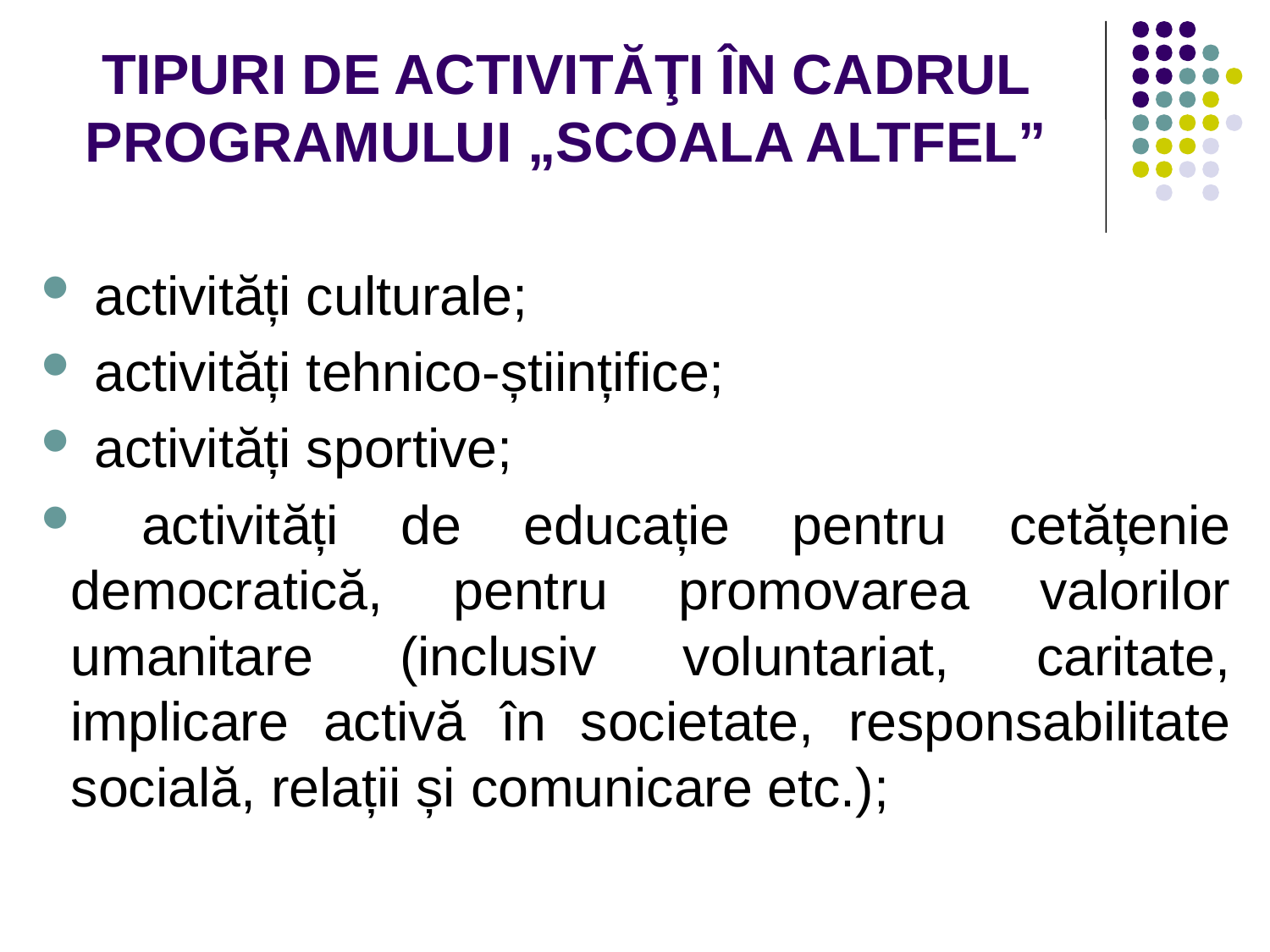

# TIPURI DE ACTIVITĂŢI ÎN CADRUL PROGRAMULUI „SCOALA ALTFEL”
 activități culturale;
 activități tehnico-științifice;
 activități sportive;
 activități de educație pentru cetățenie democratică, pentru promovarea valorilor umanitare (inclusiv voluntariat, caritate, implicare activă în societate, responsabilitate socială, relații și comunicare etc.);